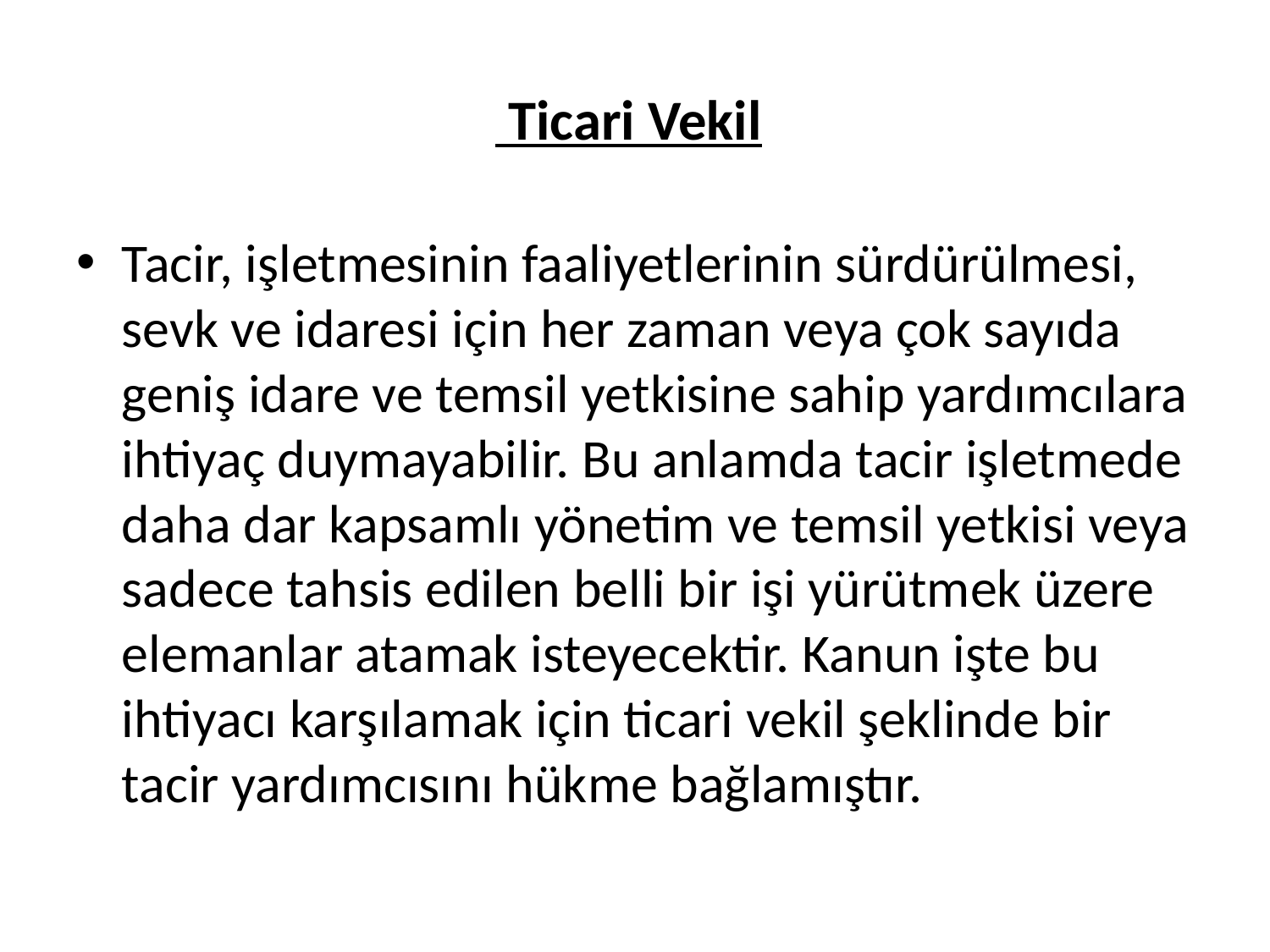

# Ticari Vekil
Tacir, işletmesinin faaliyetlerinin sürdürülmesi, sevk ve idaresi için her zaman veya çok sayıda geniş idare ve temsil yetkisine sahip yardımcılara ihtiyaç duymayabilir. Bu anlamda tacir işletmede daha dar kapsamlı yönetim ve temsil yetkisi veya sadece tahsis edilen belli bir işi yürütmek üzere elemanlar atamak isteyecektir. Kanun işte bu ihtiyacı karşılamak için ticari vekil şeklinde bir tacir yardımcısını hükme bağlamıştır.